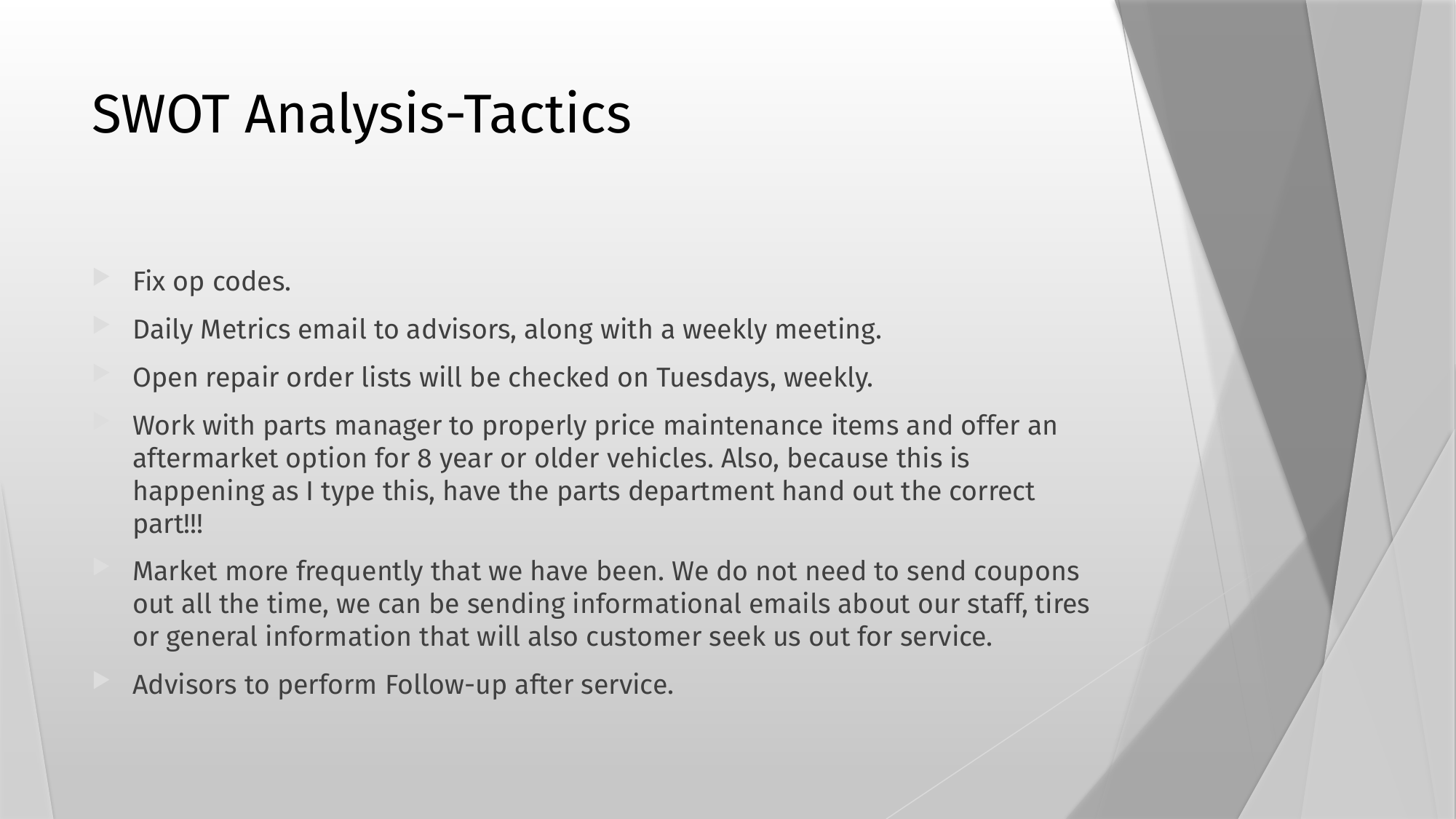

# SWOT Analysis-Tactics
Fix op codes.
Daily Metrics email to advisors, along with a weekly meeting.
Open repair order lists will be checked on Tuesdays, weekly.
Work with parts manager to properly price maintenance items and offer an aftermarket option for 8 year or older vehicles. Also, because this is happening as I type this, have the parts department hand out the correct part!!!
Market more frequently that we have been. We do not need to send coupons out all the time, we can be sending informational emails about our staff, tires or general information that will also customer seek us out for service.
Advisors to perform Follow-up after service.